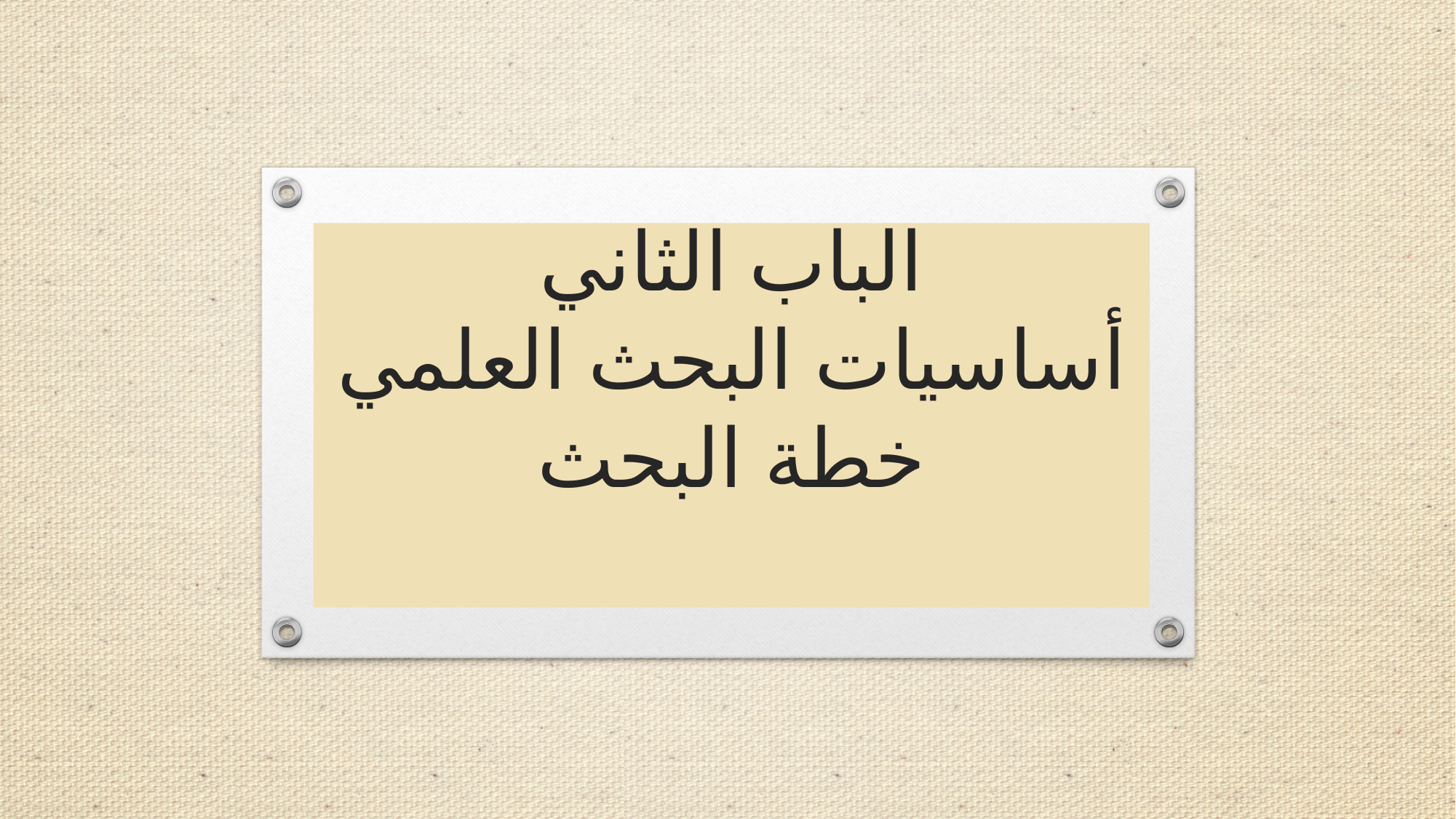

# الباب الثاني أساسيات البحث العلمي خطة البحث